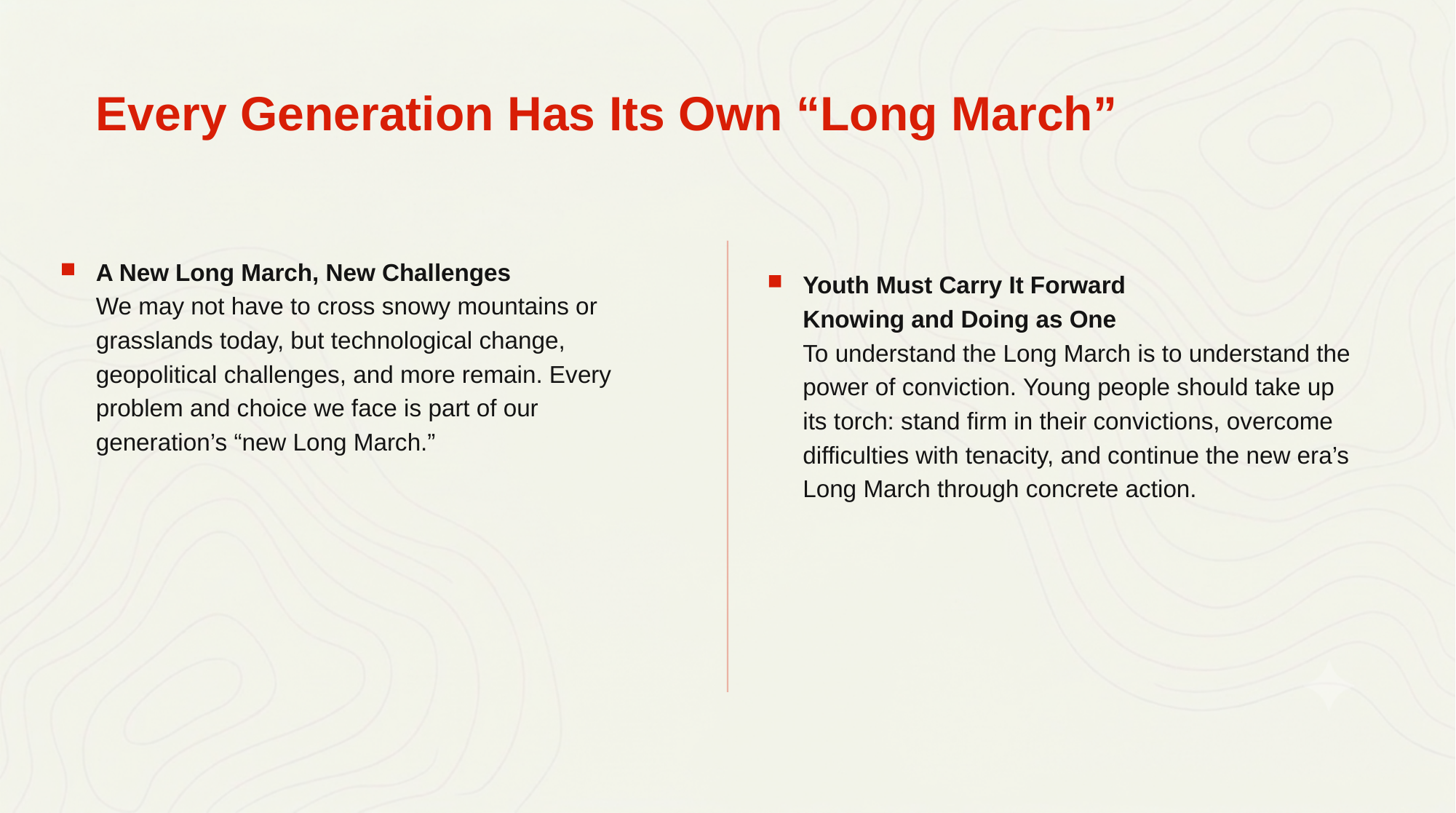

Every Generation Has Its Own “Long March”
Youth Must Carry It Forward
Knowing and Doing as One
To understand the Long March is to understand the power of conviction. Young people should take up its torch: stand firm in their convictions, overcome difficulties with tenacity, and continue the new era’s Long March through concrete action.
A New Long March, New Challenges
We may not have to cross snowy mountains or grasslands today, but technological change, geopolitical challenges, and more remain. Every problem and choice we face is part of our generation’s “new Long March.”